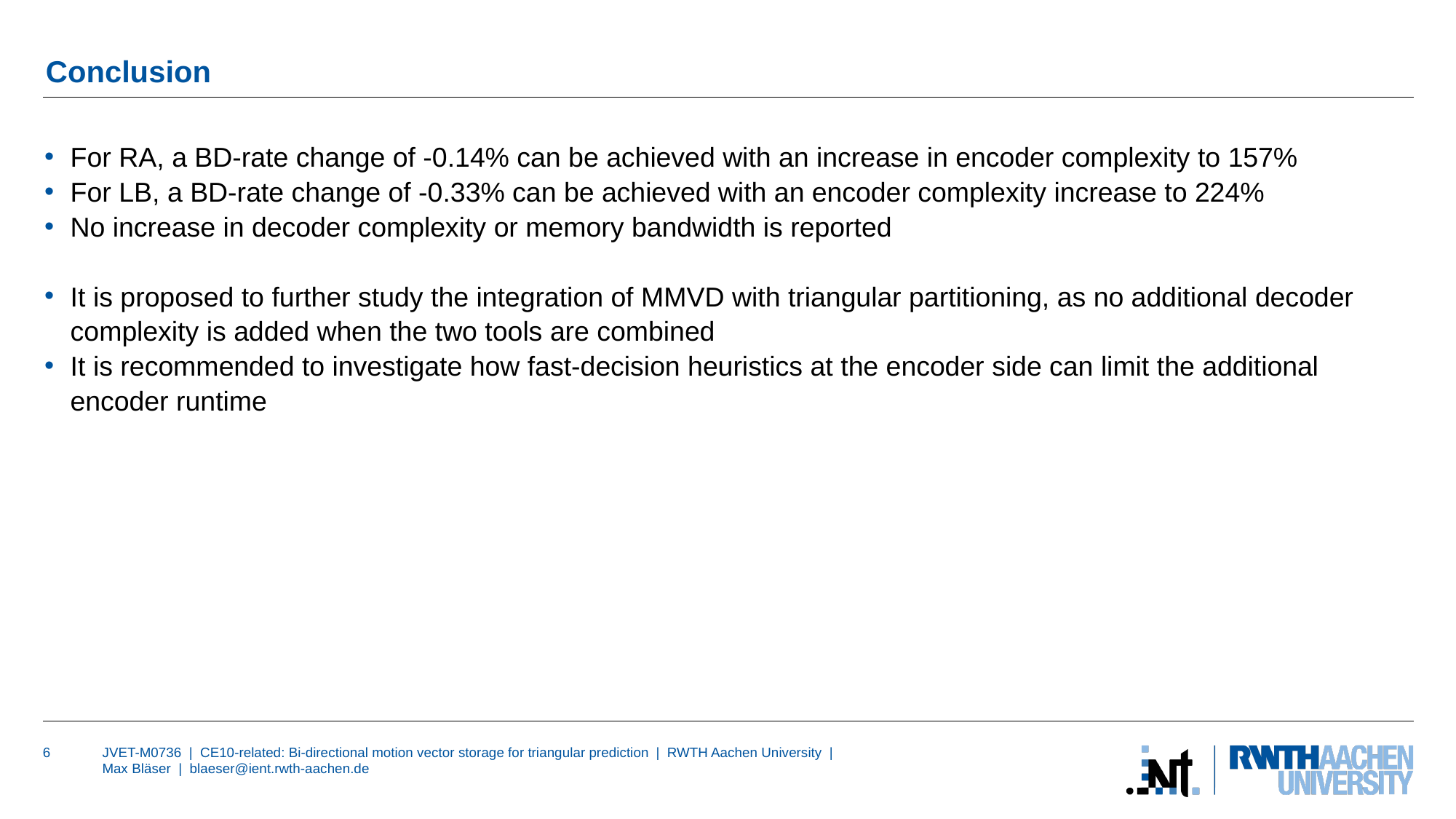

# Conclusion
For RA, a BD-rate change of -0.14% can be achieved with an increase in encoder complexity to 157%
For LB, a BD-rate change of ‑0.33% can be achieved with an encoder complexity increase to 224%
No increase in decoder complexity or memory bandwidth is reported

It is proposed to further study the integration of MMVD with triangular partitioning, as no additional decoder complexity is added when the two tools are combined
It is recommended to investigate how fast-decision heuristics at the encoder side can limit the additional encoder runtime